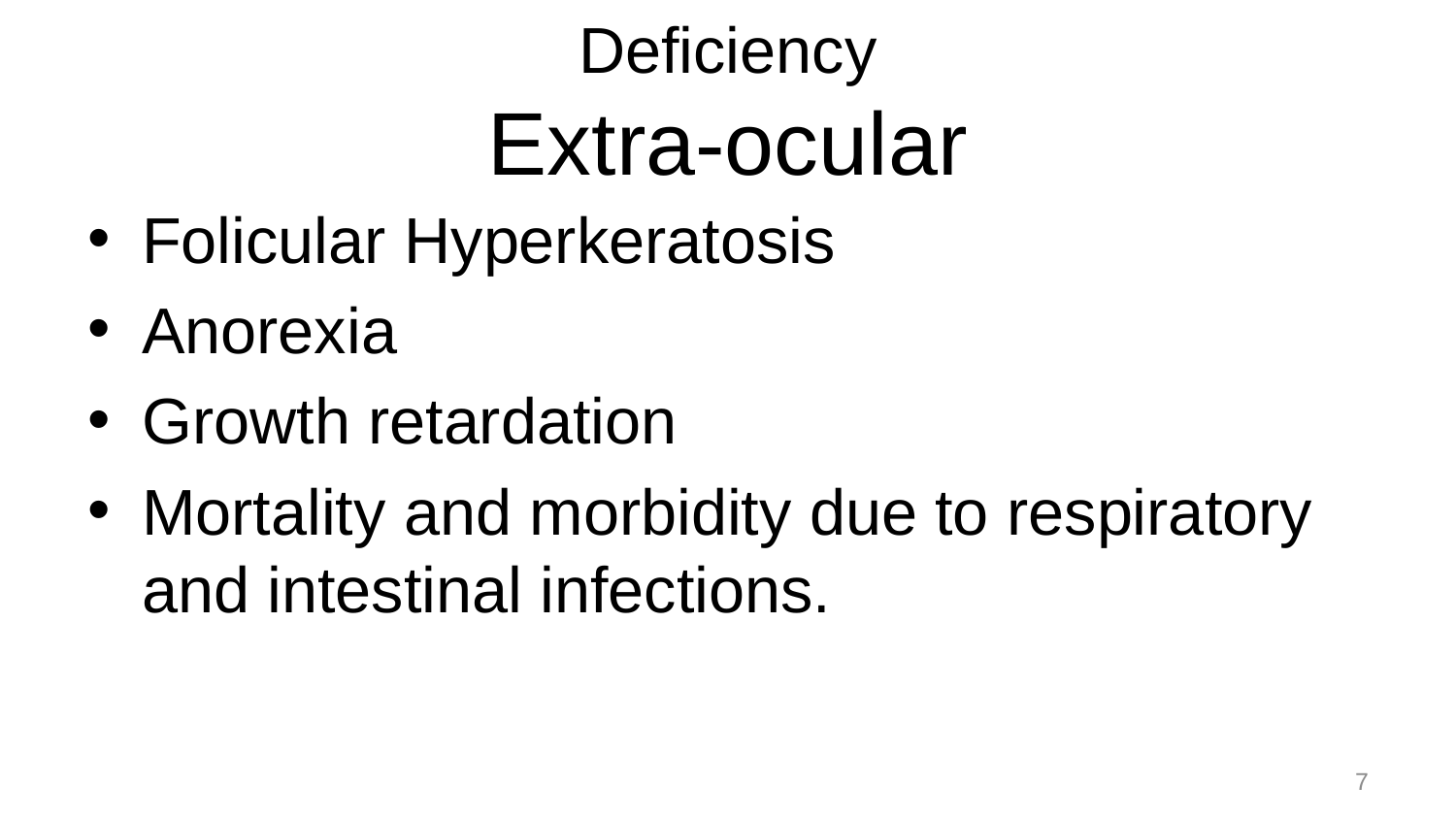

# Deficiency Extra-ocular
Folicular Hyperkeratosis
Anorexia
Growth retardation
Mortality and morbidity due to respiratory and intestinal infections.

7